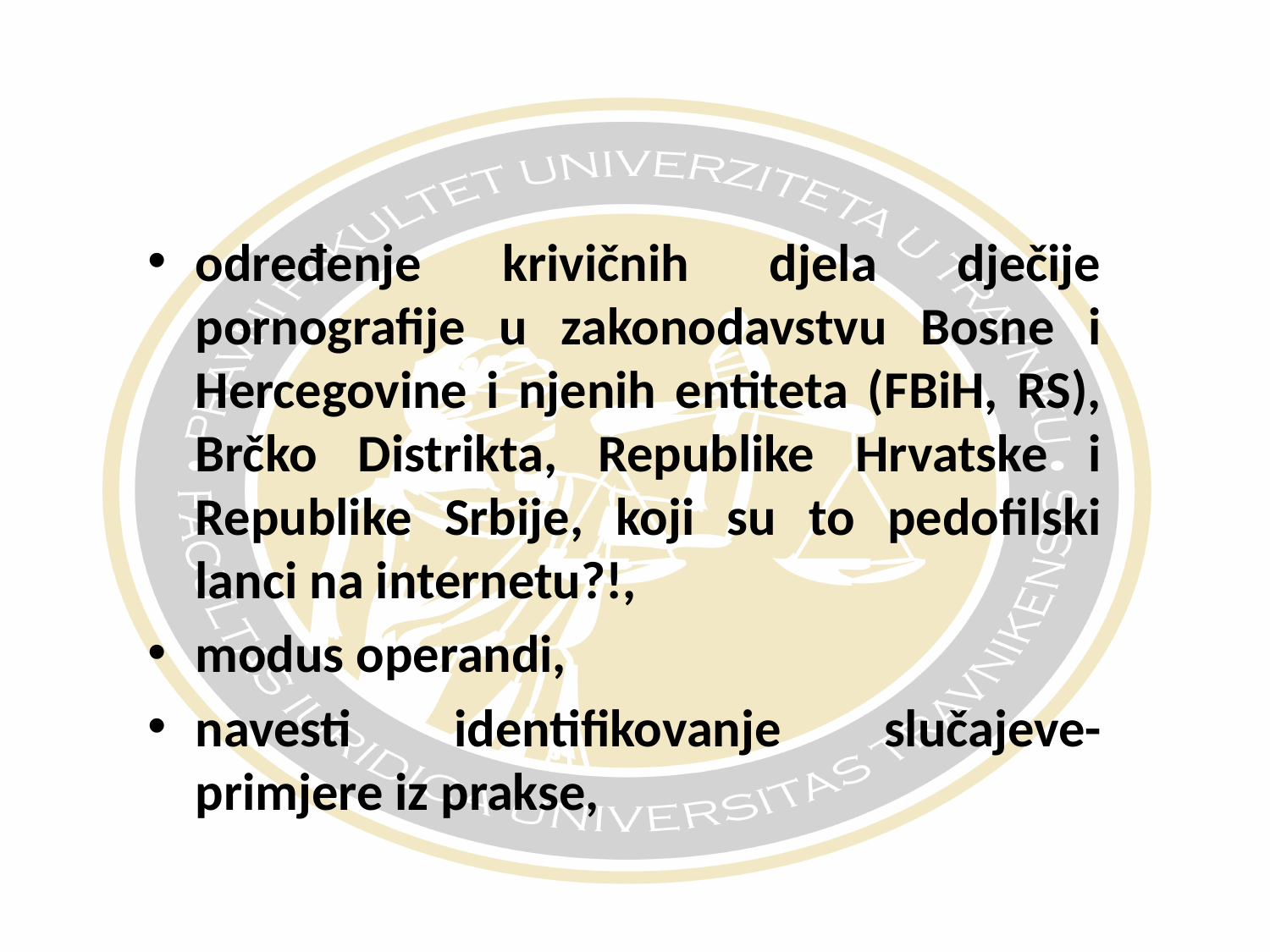

#
određenje krivičnih djela dječije pornografije u zakonodavstvu Bosne i Hercegovine i njenih entiteta (FBiH, RS), Brčko Distrikta, Republike Hrvatske i Republike Srbije, koji su to pedofilski lanci na internetu?!,
modus operandi,
navesti identifikovanje slučajeve-primjere iz prakse,